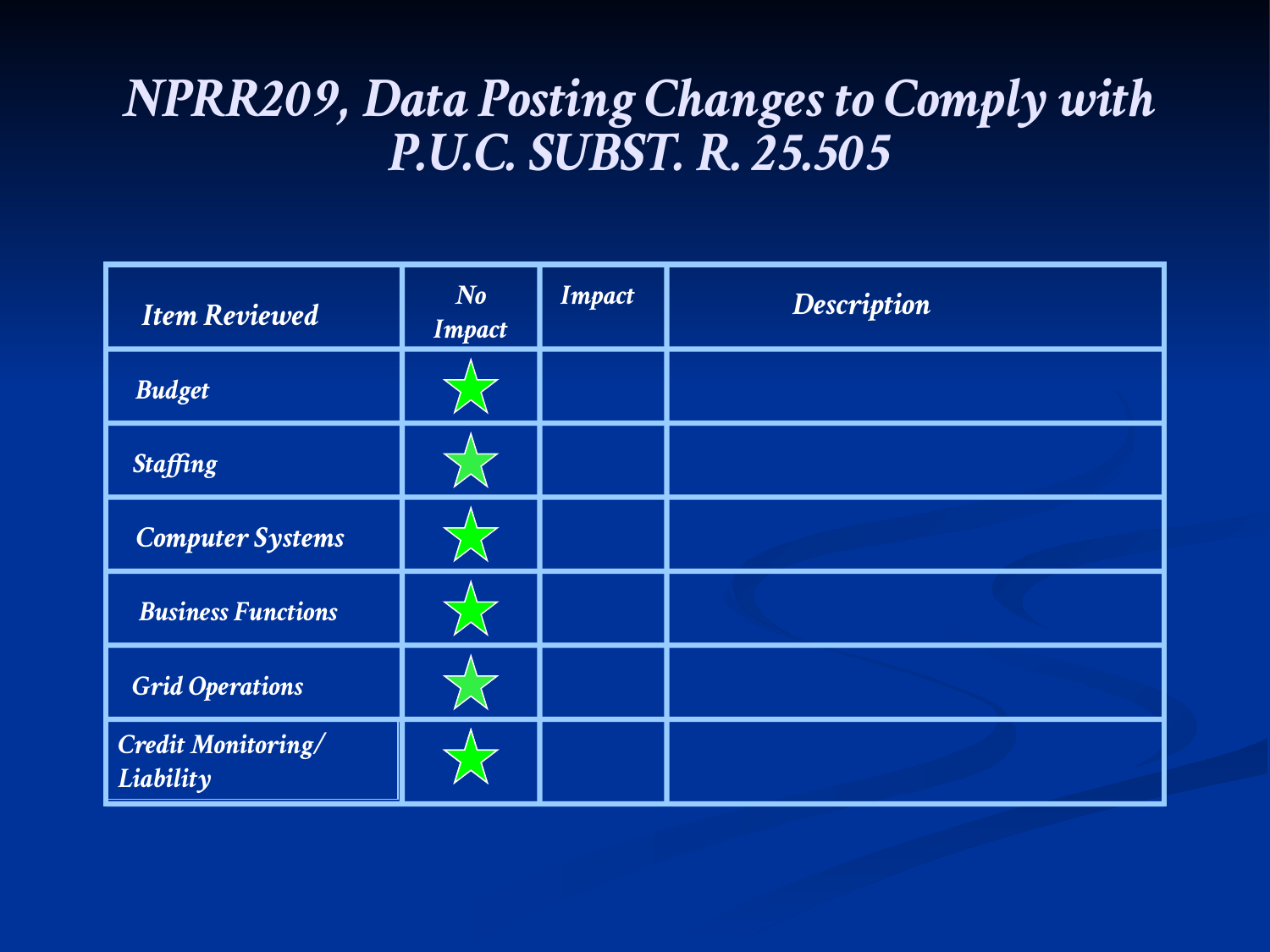

# NPRR209, Data Posting Changes to Comply with P.U.C. Subst. R. 25.505

No
Impact
Impact
Description
Item Reviewed

Budget

Staffing

Computer Systems

Business Functions

Grid Operations

Credit Monitoring/
Liability